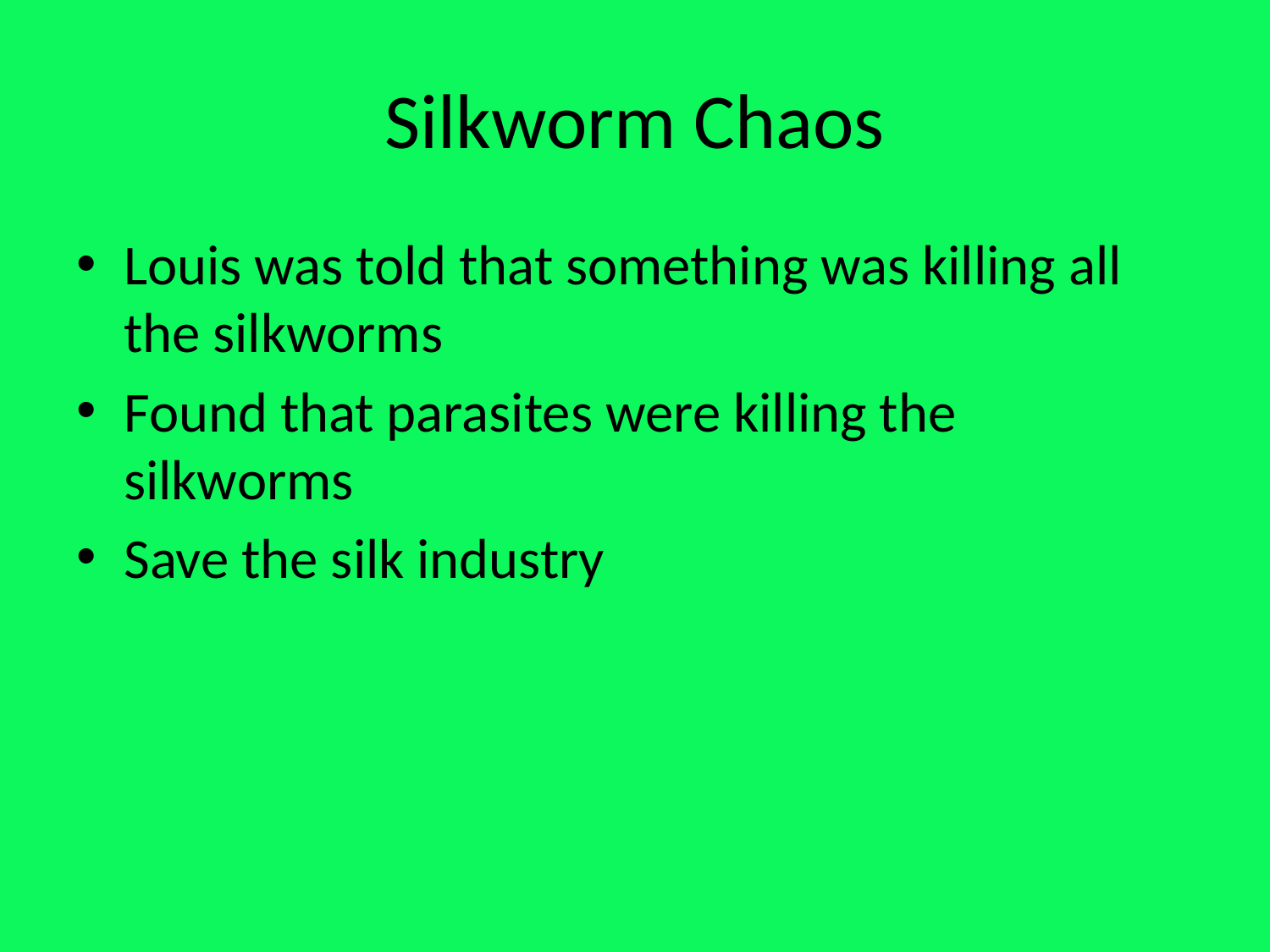

# Silkworm Chaos
Louis was told that something was killing all the silkworms
Found that parasites were killing the silkworms
Save the silk industry